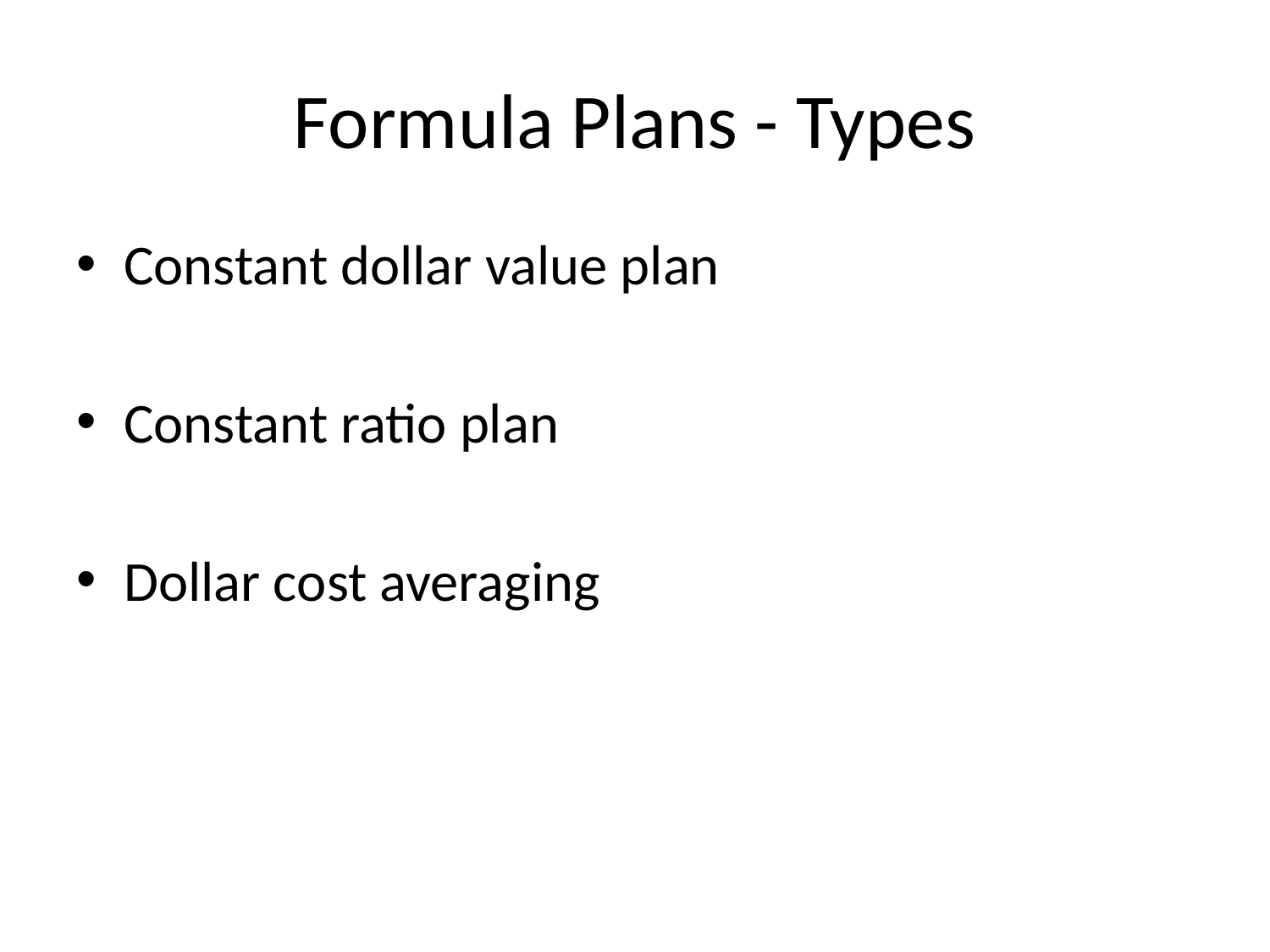

# Formula Plans - Types
Constant dollar value plan

Constant ratio plan

Dollar cost averaging